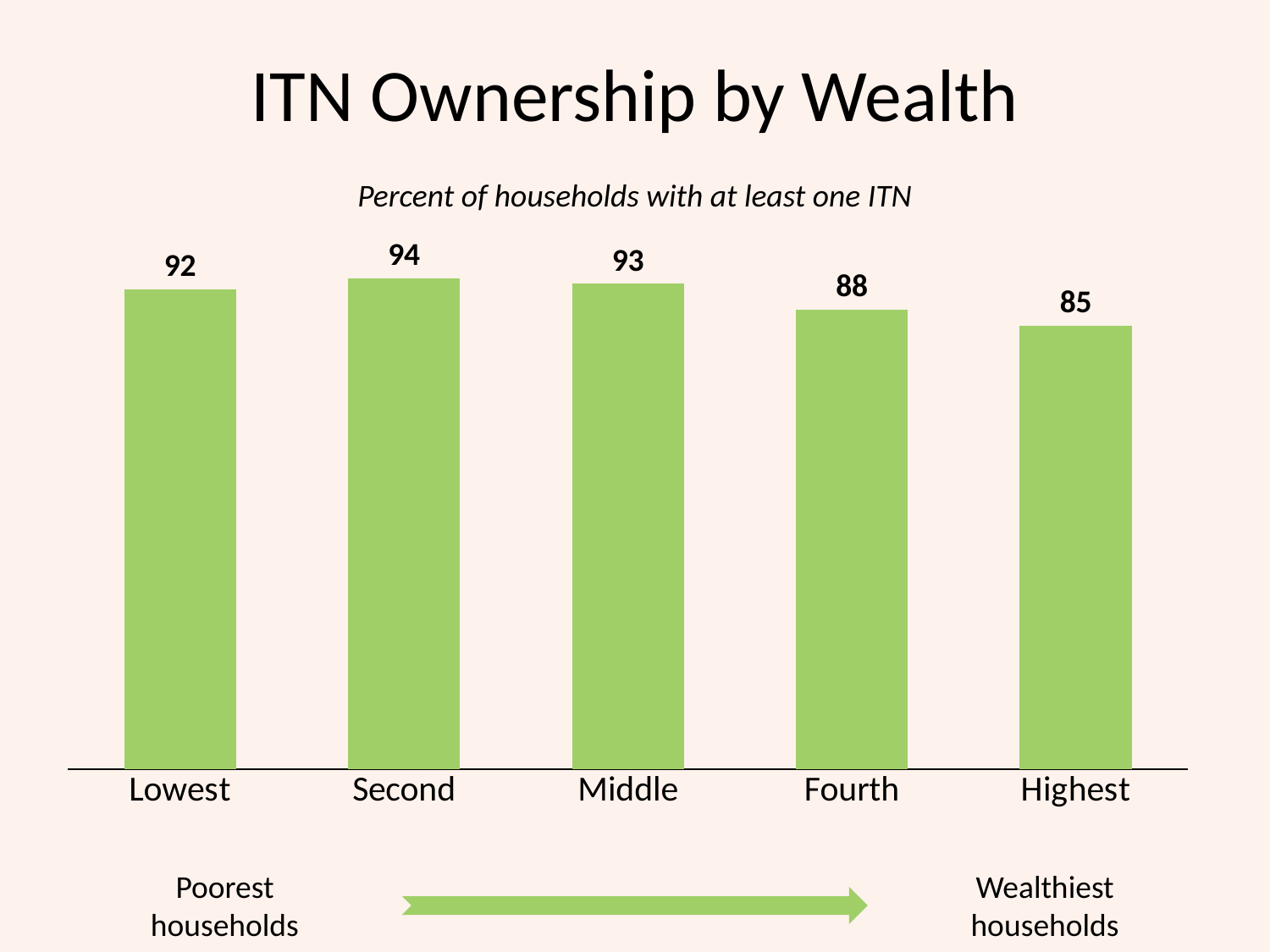

ITN Ownership by Wealth
Percent of households with at least one ITN

### Chart

| Category |  |
|---|---|
| Lowest | 92.0 |
| Second | 94.0 |
| Middle | 93.0 |
| Fourth | 88.0 |
| Highest | 85.0 |
Poorest households
Wealthiest households